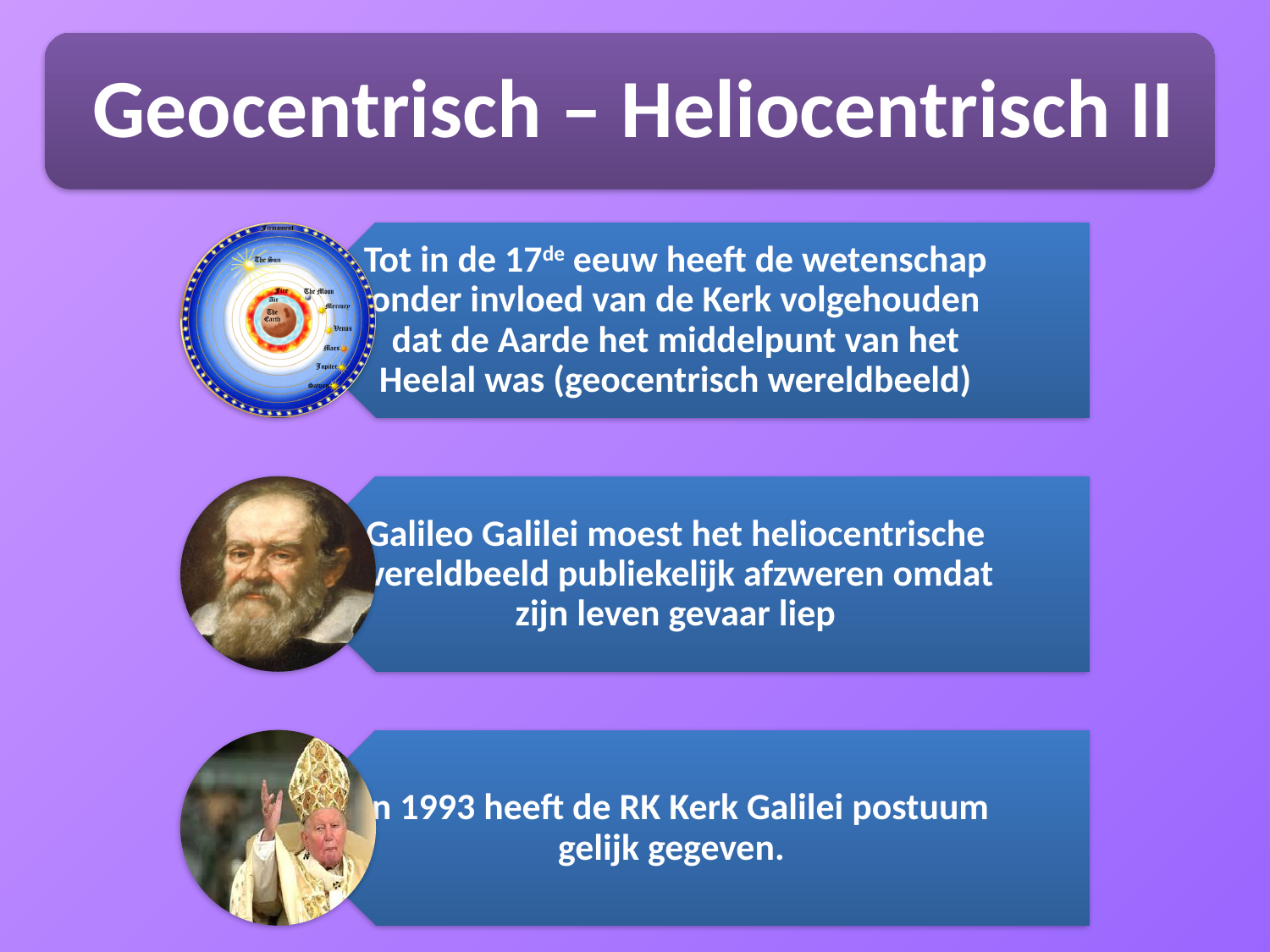

Geocentrisch – Heliocentrisch II
Tot in de 17de eeuw heeft de wetenschap onder invloed van de Kerk volgehouden dat de Aarde het middelpunt van het Heelal was (geocentrisch wereldbeeld)
Galileo Galilei moest het heliocentrische wereldbeeld publiekelijk afzweren omdat zijn leven gevaar liep
In 1993 heeft de RK Kerk Galilei postuum gelijk gegeven.